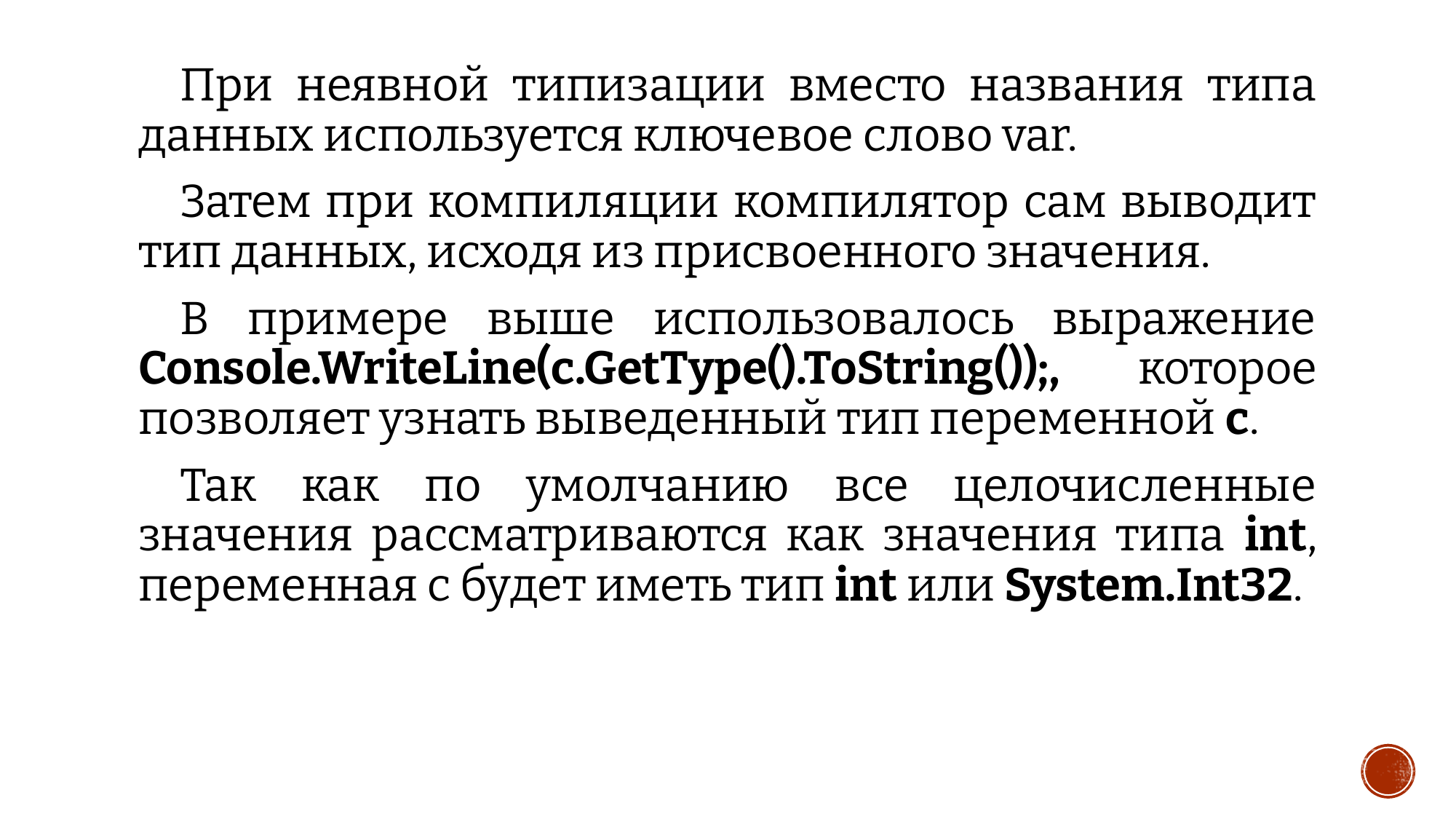

При неявной типизации вместо названия типа данных используется ключевое слово var.
Затем при компиляции компилятор сам выводит тип данных, исходя из присвоенного значения.
В примере выше использовалось выражение Console.WriteLine(c.GetType().ToString());, которое позволяет узнать выведенный тип переменной с.
Так как по умолчанию все целочисленные значения рассматриваются как значения типа int, переменная c будет иметь тип int или System.Int32.